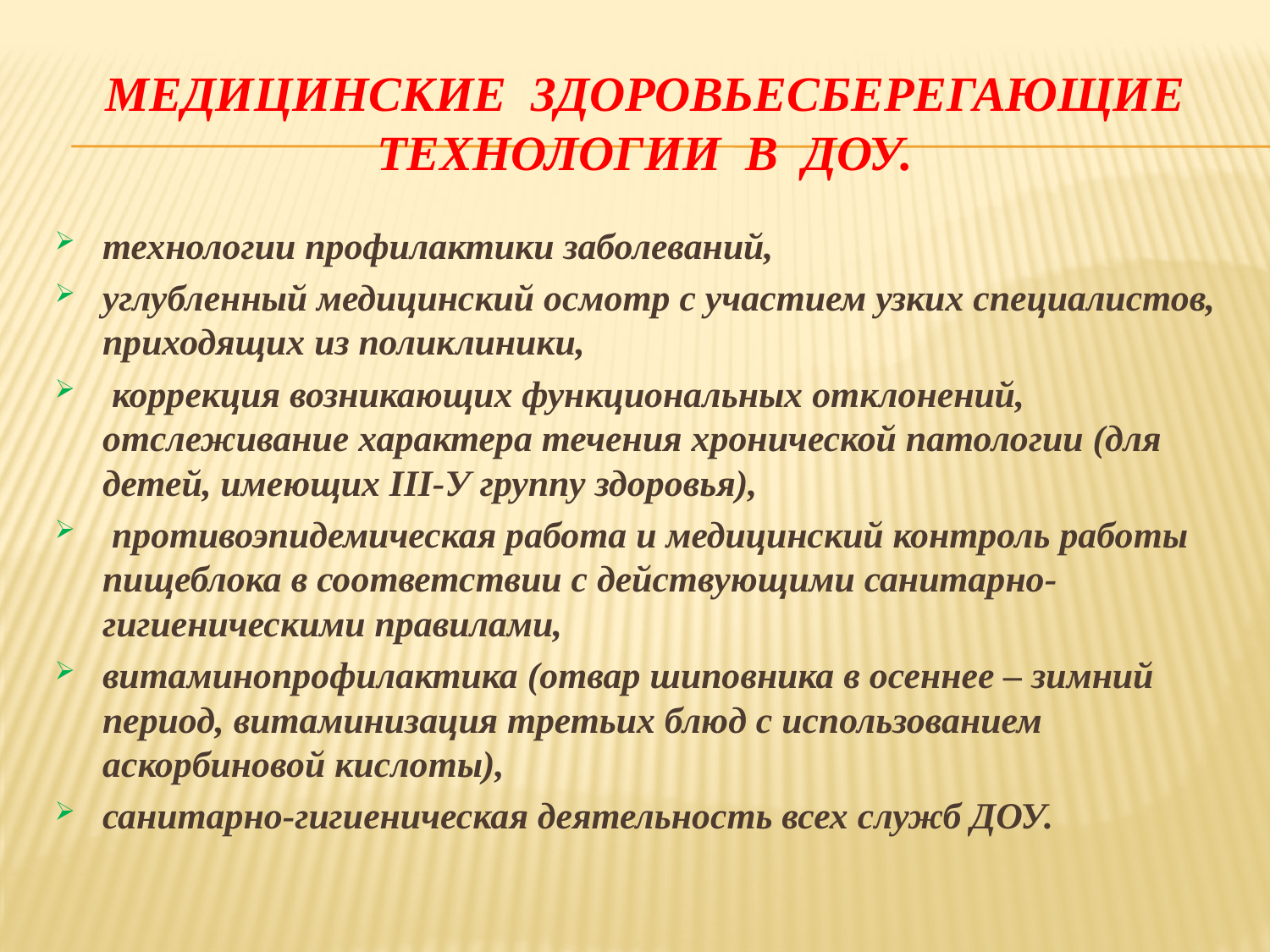

# Медицинские  здоровьесберегающие технологии  в  ДОУ.
технологии профилактики заболеваний,
углубленный медицинский осмотр с участием узких специалистов, приходящих из поликлиники,
 коррекция возникающих функциональных отклонений, отслеживание характера течения хронической патологии (для детей, имеющих III-У группу здоровья),
 противоэпидемическая работа и медицинский контроль работы пищеблока в соответствии с действующими санитарно-гигиеническими правилами,
витаминопрофилактика (отвар шиповника в осеннее – зимний период, витаминизация третьих блюд с использованием аскорбиновой кислоты),
санитарно-гигиеническая деятельность всех служб ДОУ.